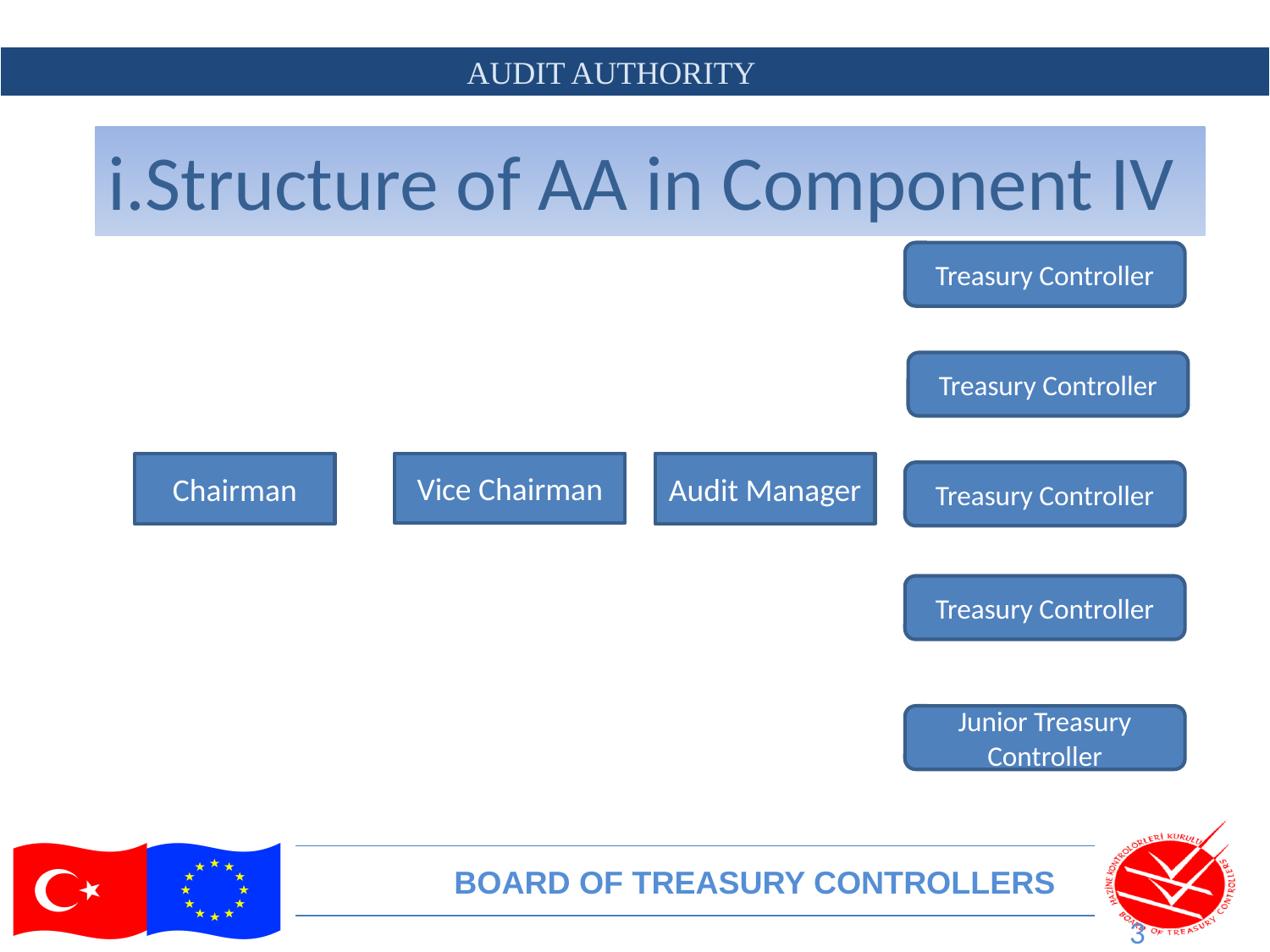

# i.Structure of AA in Component IV
Treasury Controller
Treasury Controller
Vice Chairman
Audit Manager
Chairman
Treasury Controller
Treasury Controller
Junior Treasury Controller
3